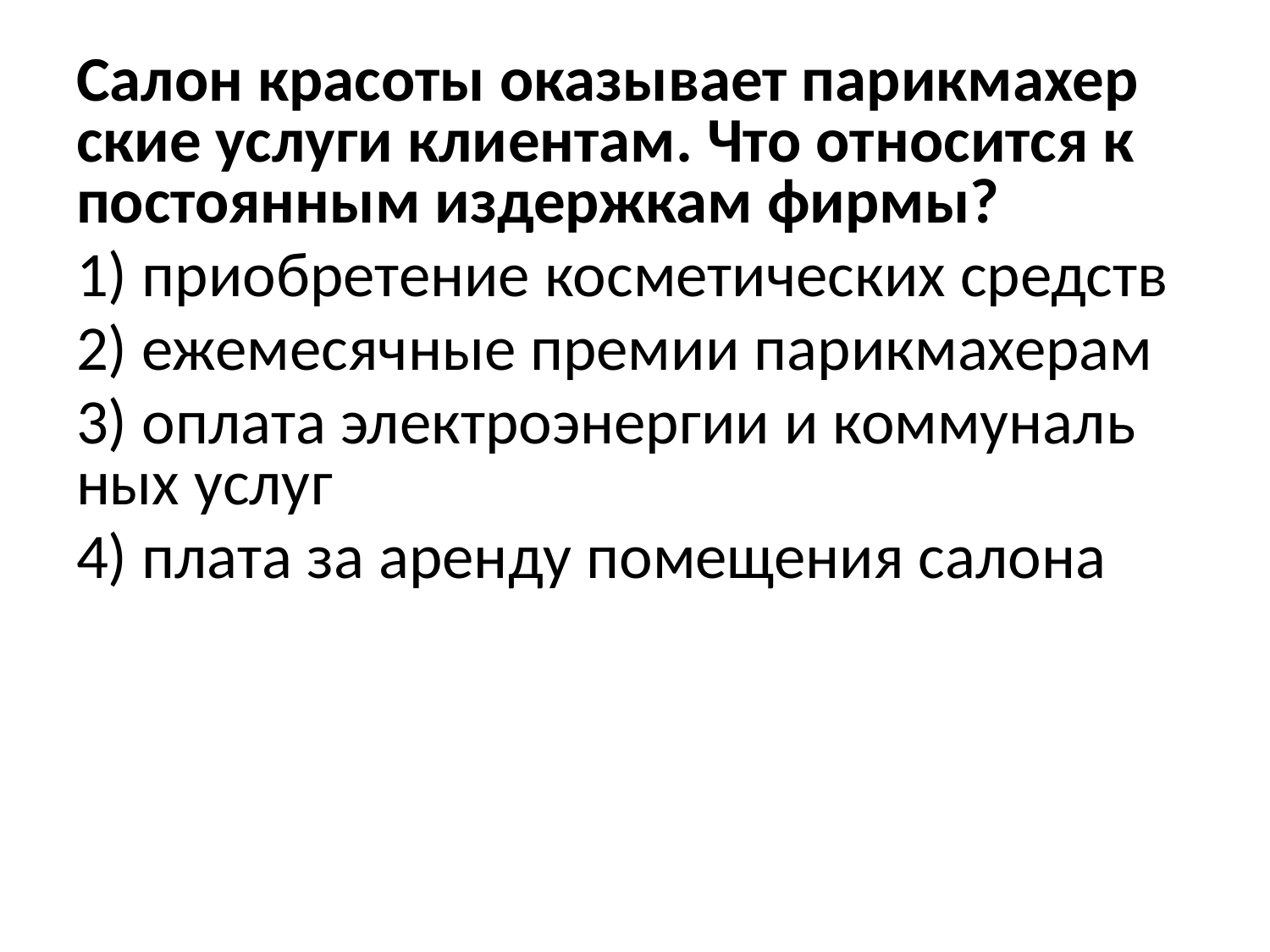

Салон кра­со­ты ока­зы­ва­ет па­рик­ма­хер­ские услу­ги кли­ен­там. Что от­но­сит­ся к по­сто­ян­ным из­держ­кам фирмы?
1) при­об­ре­те­ние кос­ме­ти­че­ских средств
2) еже­ме­сяч­ные пре­мии па­рик­ма­хе­рам
3) опла­та элек­тро­энер­гии и ком­му­наль­ных услуг
4) плата за арен­ду по­ме­ще­ния са­ло­на